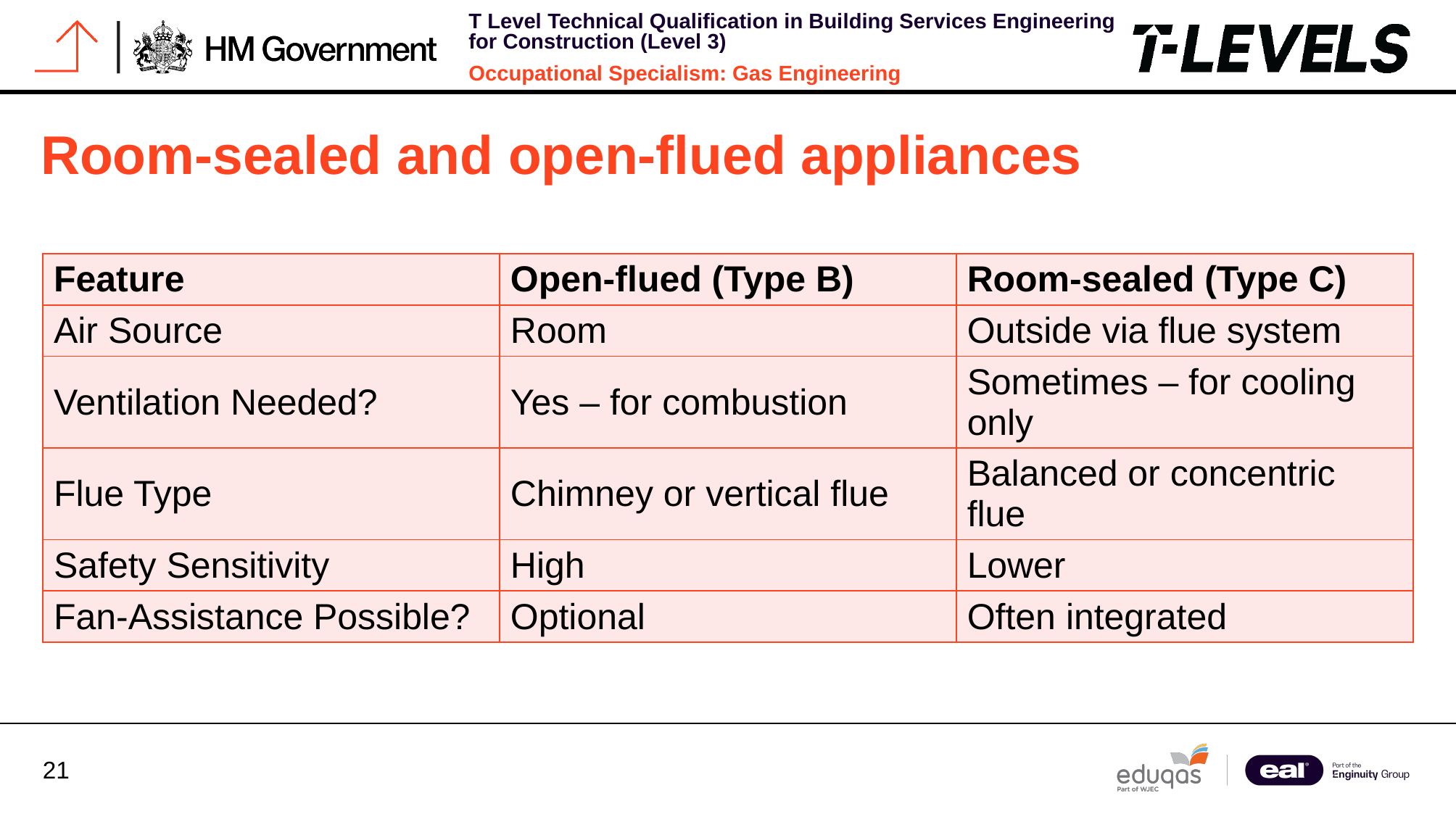

# Room-sealed and open-flued appliances

| Feature | Open-flued (Type B) | Room-sealed (Type C) |
| --- | --- | --- |
| Air Source | Room | Outside via flue system |
| Ventilation Needed? | Yes – for combustion | Sometimes – for cooling only |
| Flue Type | Chimney or vertical flue | Balanced or concentric flue |
| Safety Sensitivity | High | Lower |
| Fan-Assistance Possible? | Optional | Often integrated |